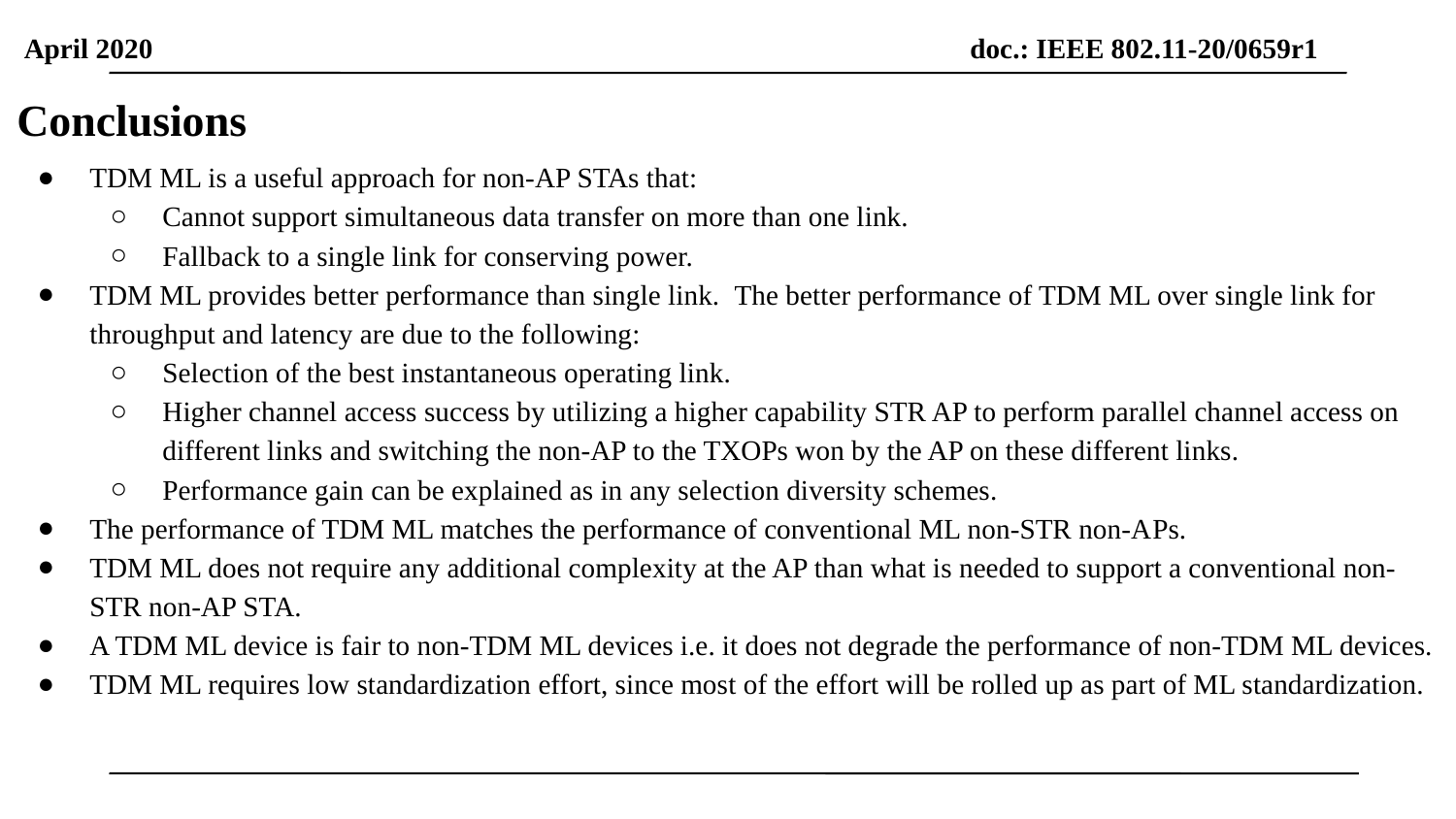

Conclusions
TDM ML is a useful approach for non-AP STAs that:
Cannot support simultaneous data transfer on more than one link.
Fallback to a single link for conserving power.
TDM ML provides better performance than single link.  The better performance of TDM ML over single link for throughput and latency are due to the following:
Selection of the best instantaneous operating link.
Higher channel access success by utilizing a higher capability STR AP to perform parallel channel access on different links and switching the non-AP to the TXOPs won by the AP on these different links.
Performance gain can be explained as in any selection diversity schemes.
The performance of TDM ML matches the performance of conventional ML non-STR non-APs.
TDM ML does not require any additional complexity at the AP than what is needed to support a conventional non-STR non-AP STA.
A TDM ML device is fair to non-TDM ML devices i.e. it does not degrade the performance of non-TDM ML devices.
TDM ML requires low standardization effort, since most of the effort will be rolled up as part of ML standardization.